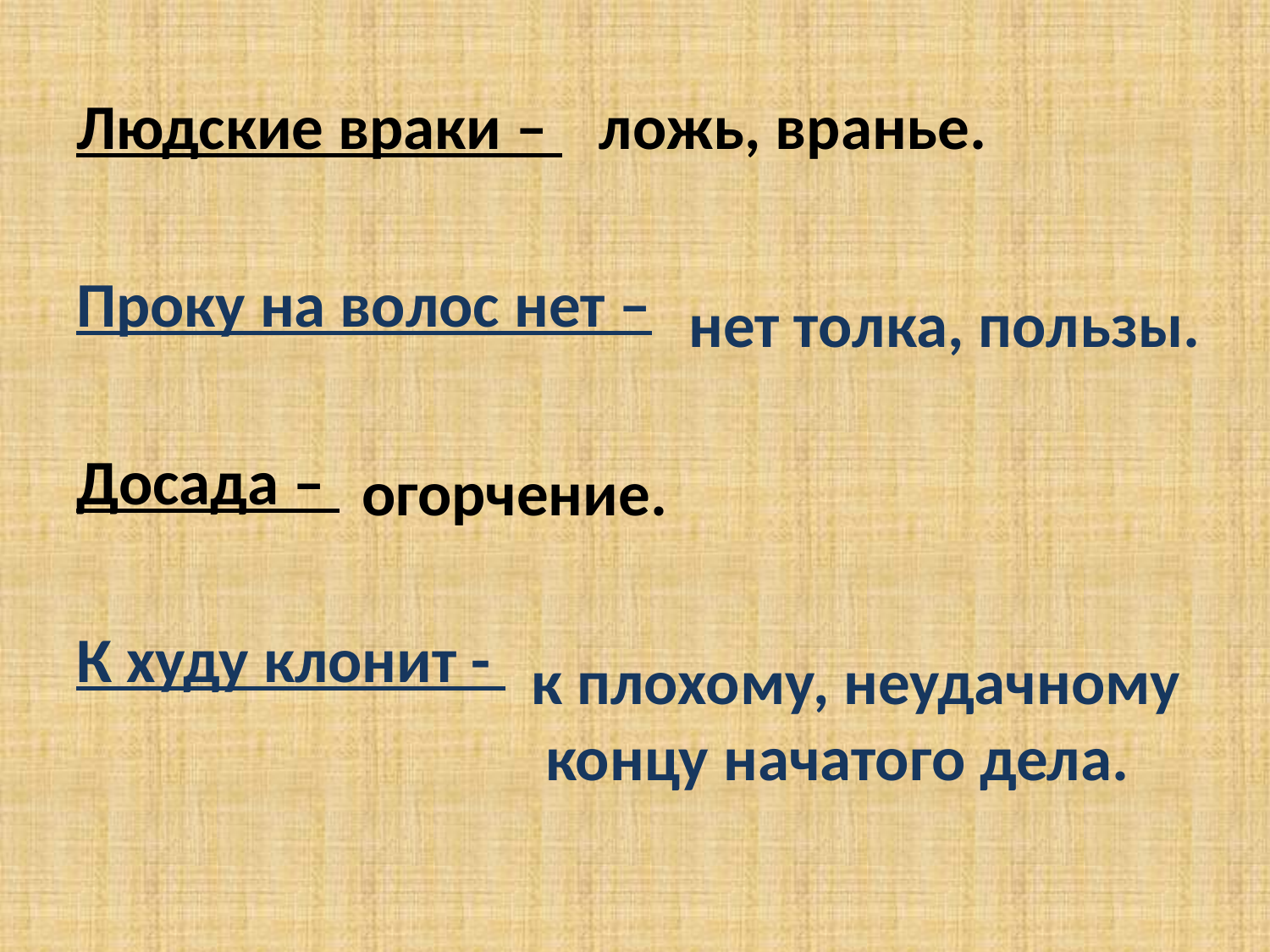

Людские враки –

Проку на волос нет –

Досада –

К худу клонит -
ложь, вранье.
нет толка, пользы.
огорчение.
к плохому, неудачному
 концу начатого дела.